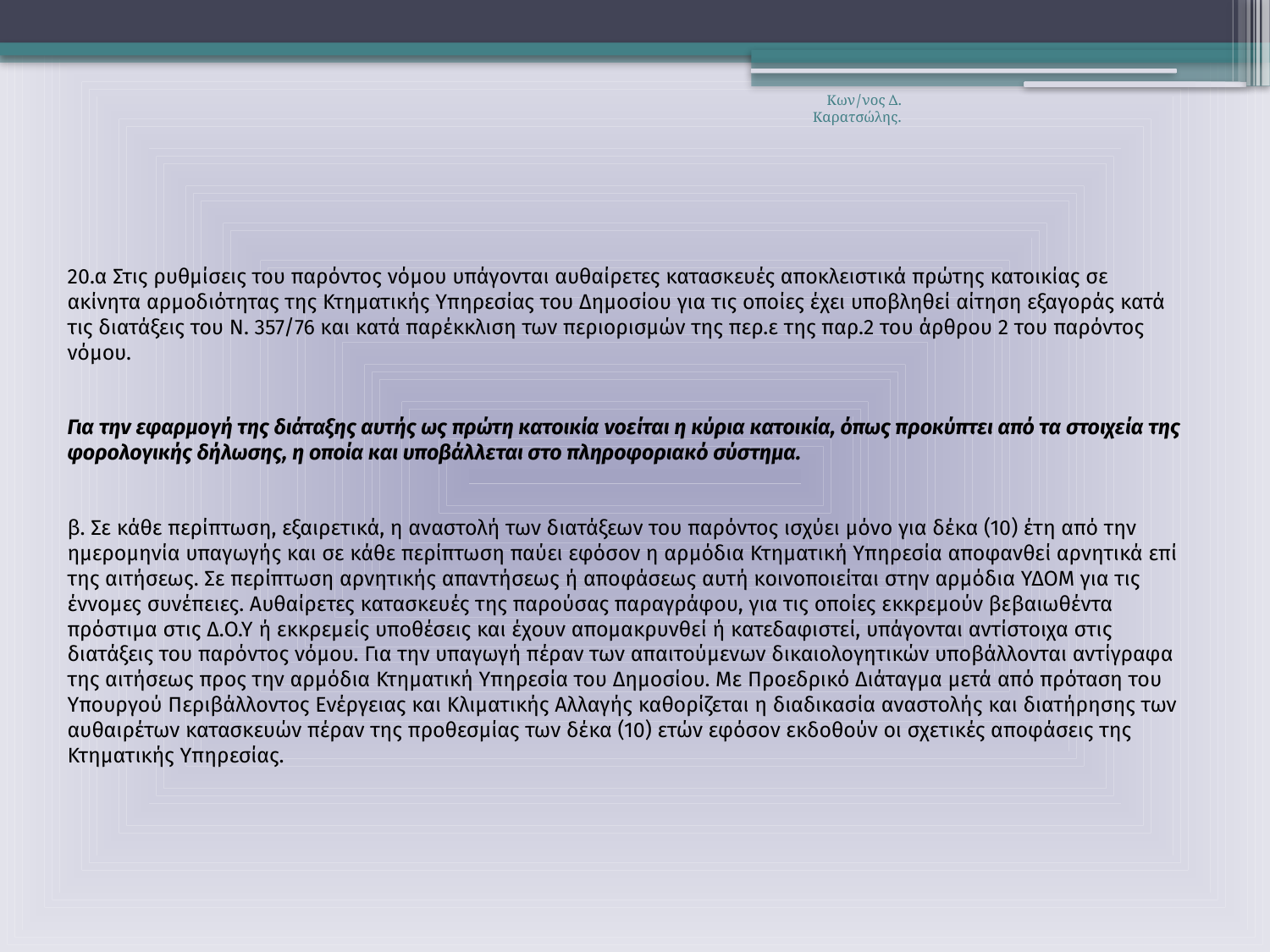

Κων/νος Δ. Καρατσώλης.

20.α Στις ρυθμίσεις του παρόντος νόμου υπάγονται αυθαίρετες κατασκευές αποκλειστικά πρώτης κατοικίας σε ακίνητα αρμοδιότητας της Κτηματικής Υπηρεσίας του Δημοσίου για τις οποίες έχει υποβληθεί αίτηση εξαγοράς κατά τις διατάξεις του Ν. 357/76 και κατά παρέκκλιση των περιορισμών της περ.ε της παρ.2 του άρθρου 2 του παρόντος νόμου.

Για την εφαρμογή της διάταξης αυτής ως πρώτη κατοικία νοείται η κύρια κατοικία, όπως προκύπτει από τα στοιχεία της φορολογικής δήλωσης, η οποία και υποβάλλεται στο πληροφοριακό σύστημα.

β. Σε κάθε περίπτωση, εξαιρετικά, η αναστολή των διατάξεων του παρόντος ισχύει μόνο για δέκα (10) έτη από την ημερομηνία υπαγωγής και σε κάθε περίπτωση παύει εφόσον η αρμόδια Κτηματική Υπηρεσία αποφανθεί αρνητικά επί της αιτήσεως. Σε περίπτωση αρνητικής απαντήσεως ή αποφάσεως αυτή κοινοποιείται στην αρμόδια ΥΔΟΜ για τις έννομες συνέπειες. Αυθαίρετες κατασκευές της παρούσας παραγράφου, για τις οποίες εκκρεμούν βεβαιωθέντα πρόστιμα στις Δ.Ο.Υ ή εκκρεμείς υποθέσεις και έχουν απομακρυνθεί ή κατεδαφιστεί, υπάγονται αντίστοιχα στις διατάξεις του παρόντος νόμου. Για την υπαγωγή πέραν των απαιτούμενων δικαιολογητικών υποβάλλονται αντίγραφα της αιτήσεως προς την αρμόδια Κτηματική Υπηρεσία του Δημοσίου. Με Προεδρικό Διάταγμα μετά από πρόταση του Υπουργού Περιβάλλοντος Ενέργειας και Κλιματικής Αλλαγής καθορίζεται η διαδικασία αναστολής και διατήρησης των αυθαιρέτων κατασκευών πέραν της προθεσμίας των δέκα (10) ετών εφόσον εκδοθούν οι σχετικές αποφάσεις της Κτηματικής Υπηρεσίας.